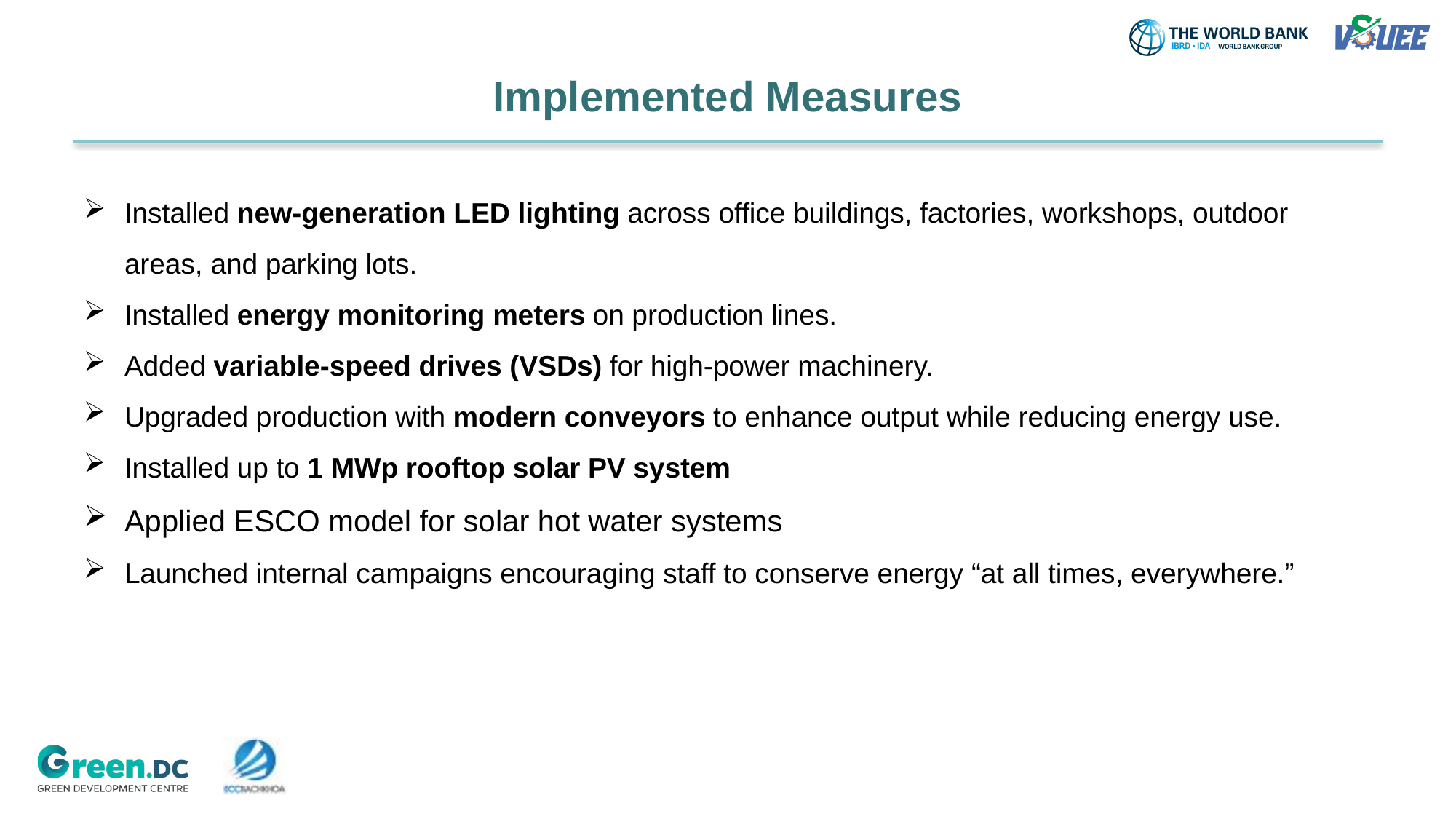

# Implemented Measures
Installed new-generation LED lighting across office buildings, factories, workshops, outdoor areas, and parking lots.
Installed energy monitoring meters on production lines.
Added variable-speed drives (VSDs) for high-power machinery.
Upgraded production with modern conveyors to enhance output while reducing energy use.
Installed up to 1 MWp rooftop solar PV system
Applied ESCO model for solar hot water systems
Launched internal campaigns encouraging staff to conserve energy “at all times, everywhere.”